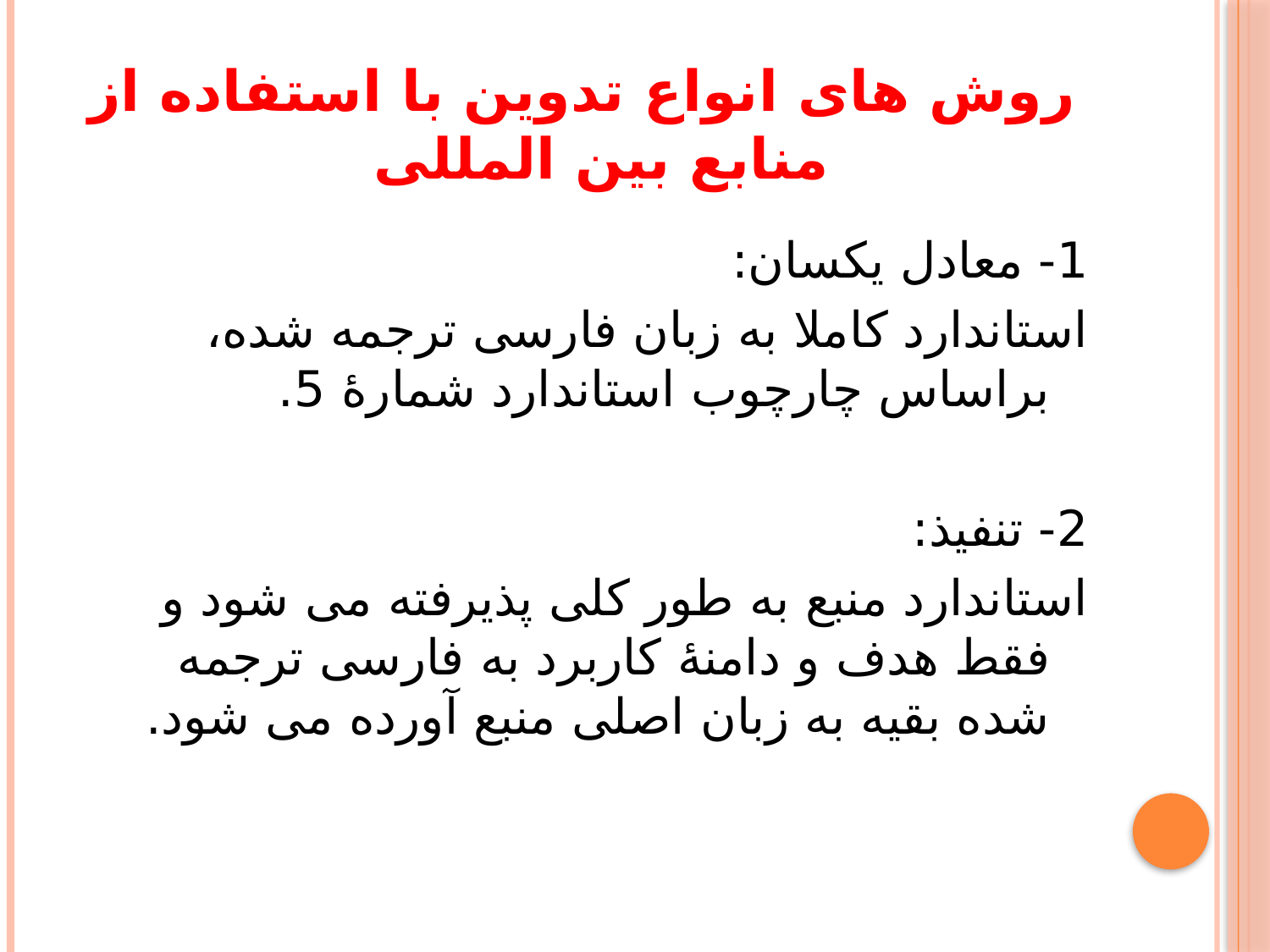

# روش های انواع تدوین با استفاده از منابع بین المللی
1- معادل یکسان:
استاندارد کاملا به زبان فارسی ترجمه شده، براساس چارچوب استاندارد شمارۀ 5.

2- تنفیذ:
استاندارد منبع به طور کلی پذیرفته می شود و فقط هدف و دامنۀ کاربرد به فارسی ترجمه شده بقیه به زبان اصلی منبع آورده می شود.